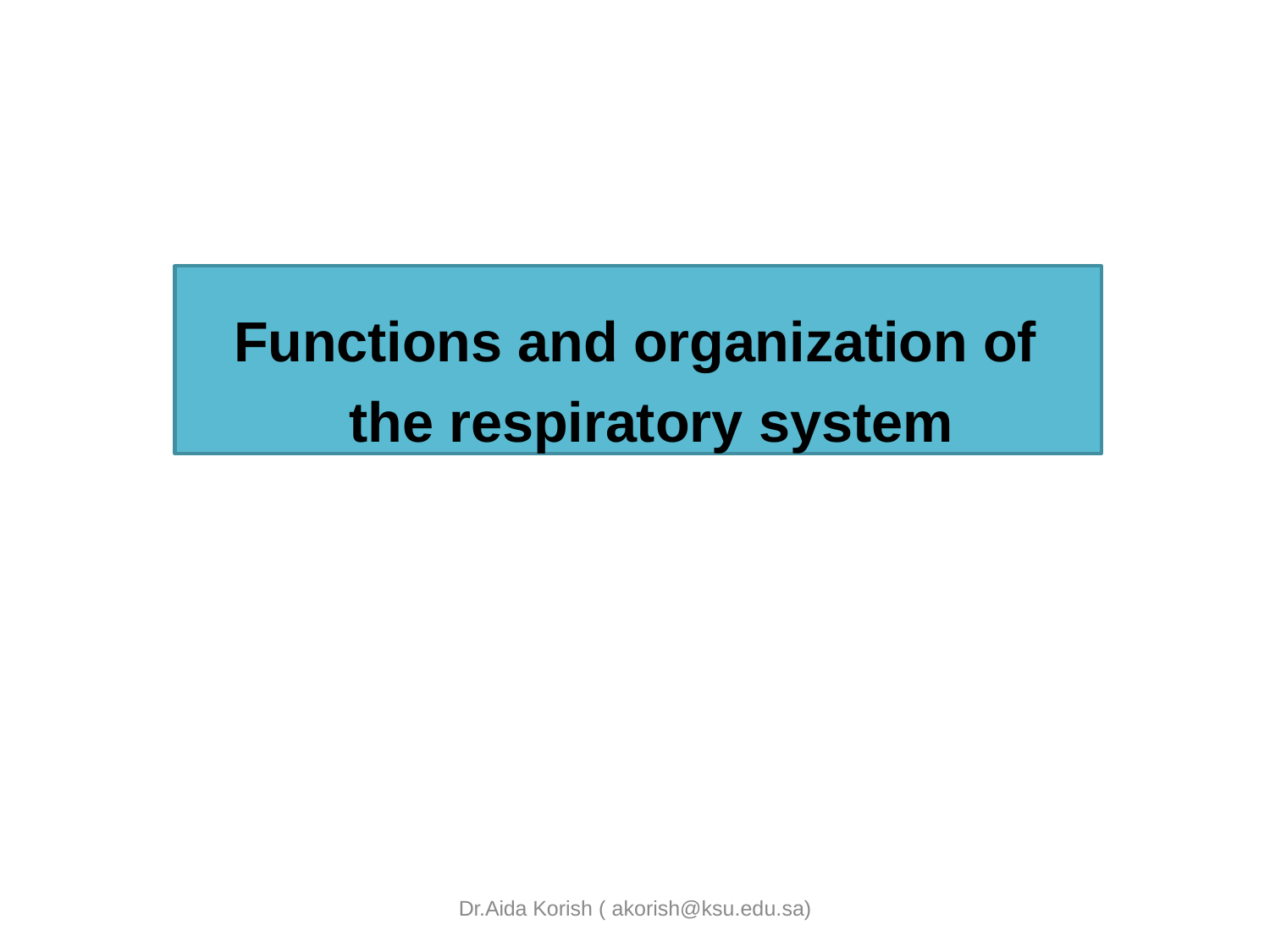

# Functions and organization of  the respiratory system
Dr.Aida Korish ( akorish@ksu.edu.sa)